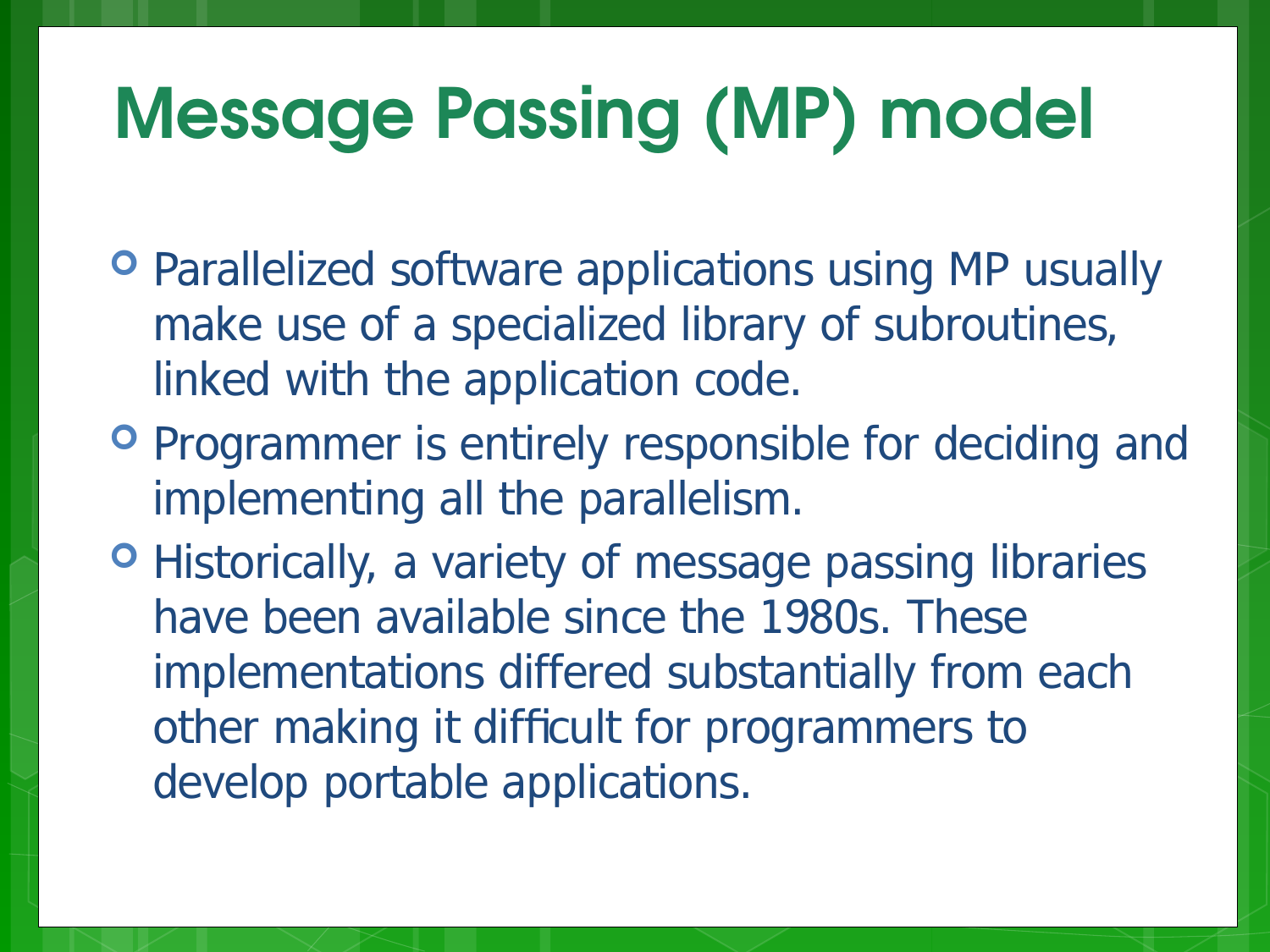

# Message Passing (MP) model
Parallelized software applications using MP usually make use of a specialized library of subroutines, linked with the application code.
Programmer is entirely responsible for deciding and implementing all the parallelism.
Historically, a variety of message passing libraries have been available since the 1980s. These implementations differed substantially from each other making it difficult for programmers to develop portable applications.